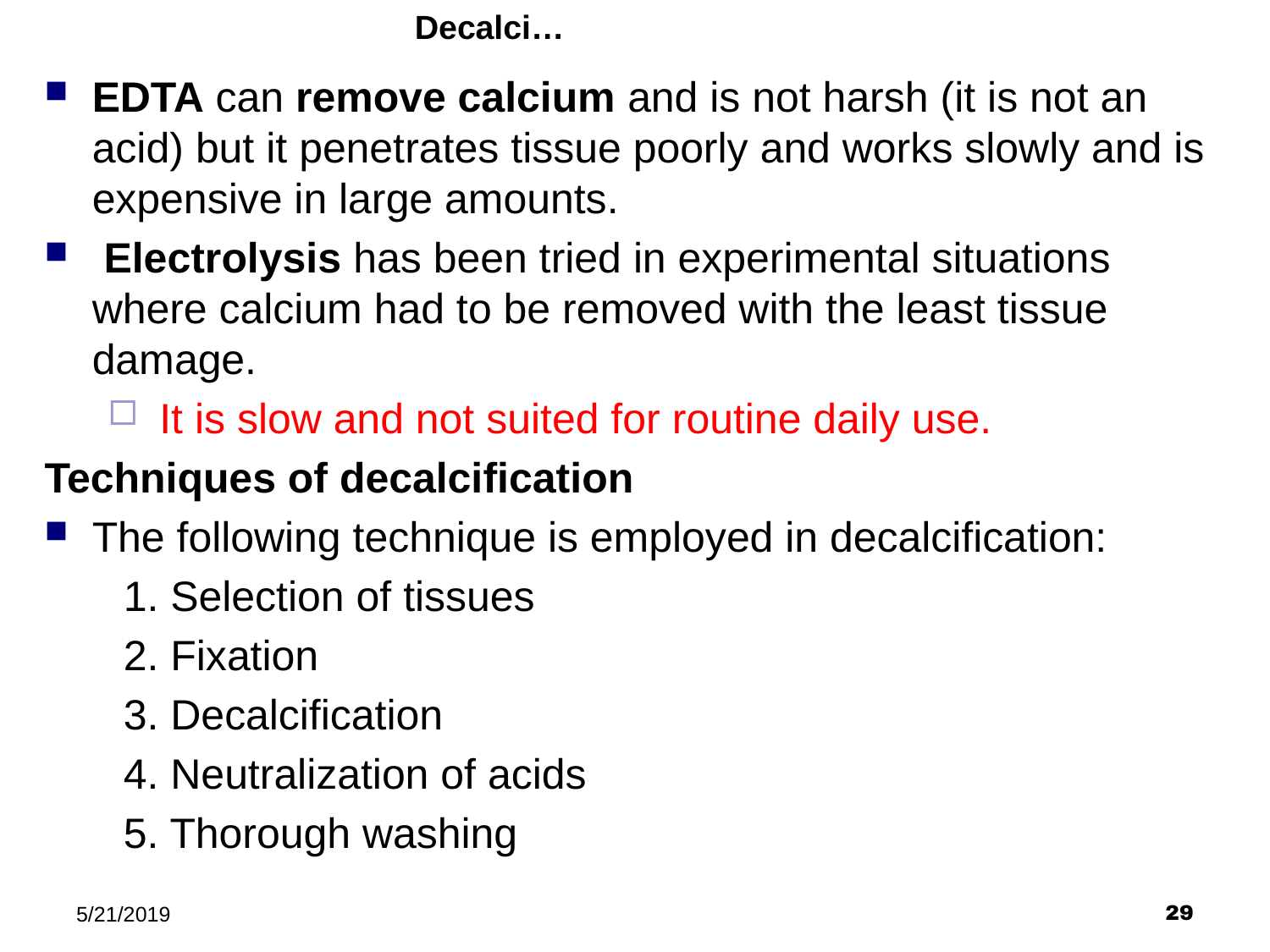

# Decalci…
EDTA can remove calcium and is not harsh (it is not an acid) but it penetrates tissue poorly and works slowly and is expensive in large amounts.
 Electrolysis has been tried in experimental situations where calcium had to be removed with the least tissue damage.
 It is slow and not suited for routine daily use.
Techniques of decalcification
The following technique is employed in decalcification:
1. Selection of tissues
2. Fixation
3. Decalcification
4. Neutralization of acids
5. Thorough washing

5/21/2019
29